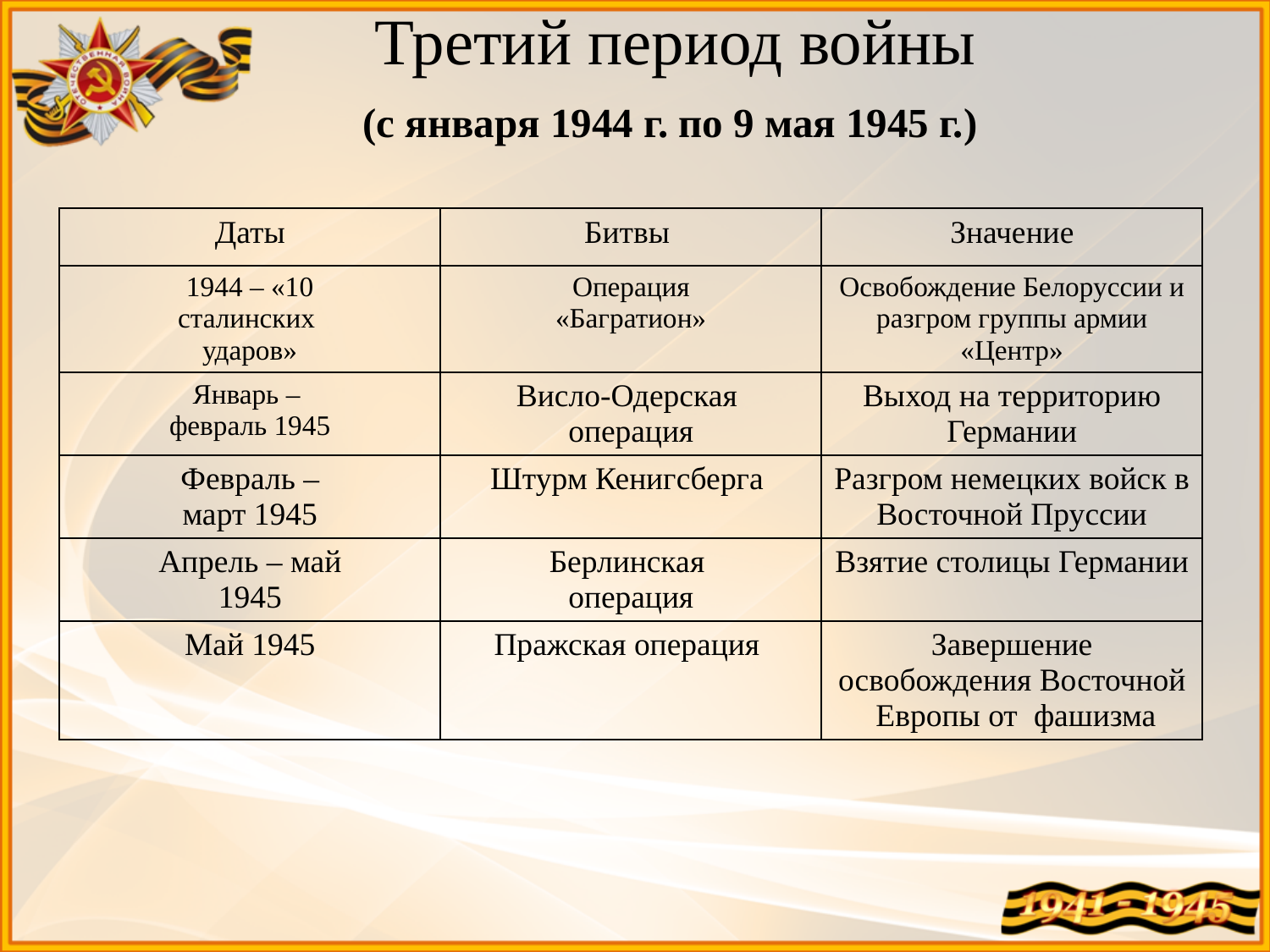

# Третий период войны (с января 1944 г. по 9 мая 1945 г.)
| Даты | Битвы | Значение |
| --- | --- | --- |
| 1944 – «10 сталинских ударов» | Операция «Багратион» | Освобождение Белоруссии и разгром группы армии «Центр» |
| Январь – февраль 1945 | Висло-Одерская операция | Выход на территорию Германии |
| Февраль – март 1945 | Штурм Кенигсберга | Разгром немецких войск в Восточной Пруссии |
| Апрель – май 1945 | Берлинская операция | Взятие столицы Германии |
| Май 1945 | Пражская операция | Завершение освобождения Восточной Европы от фашизма |